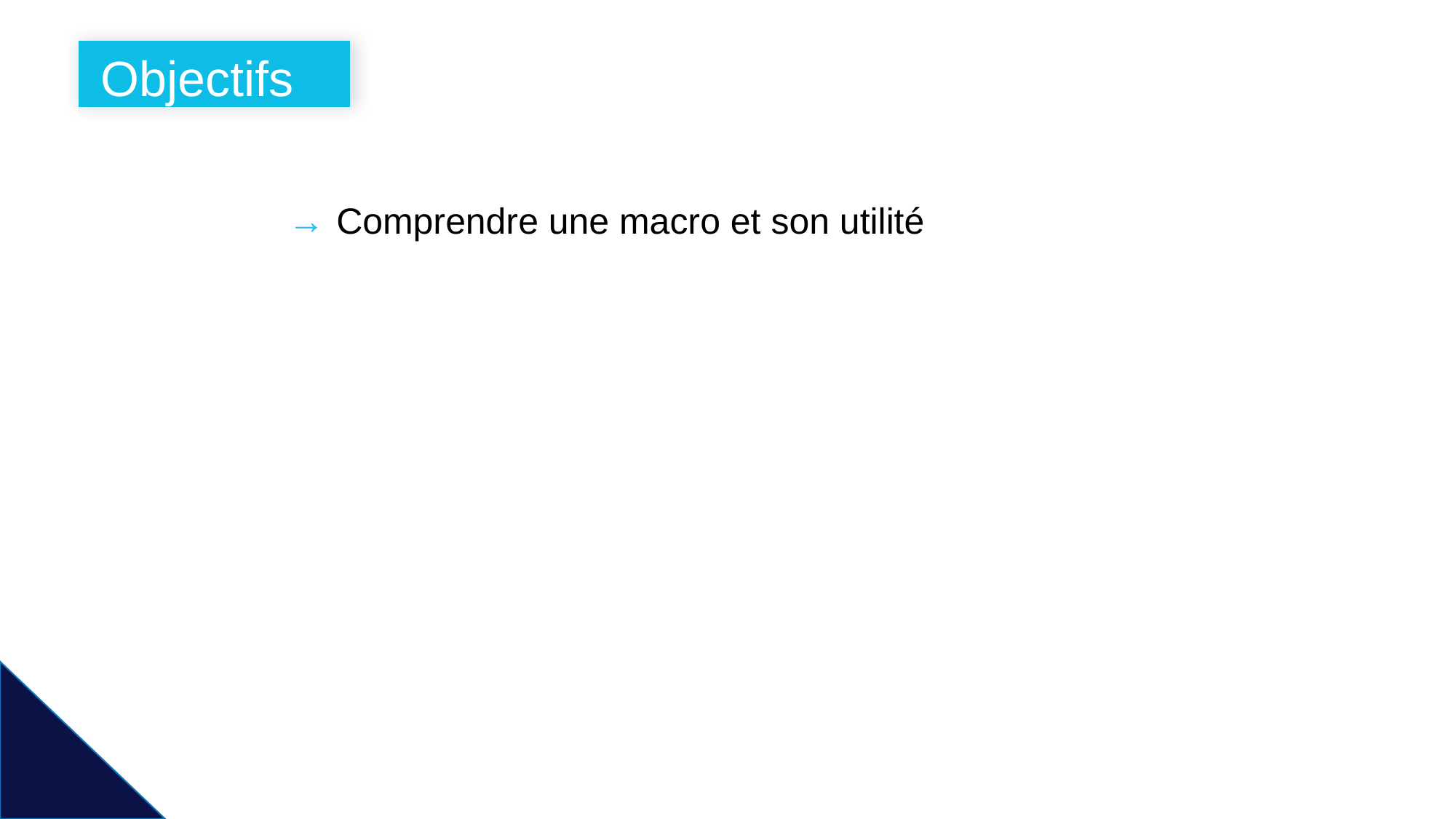

# Objectifs
→ Comprendre une macro et son utilité